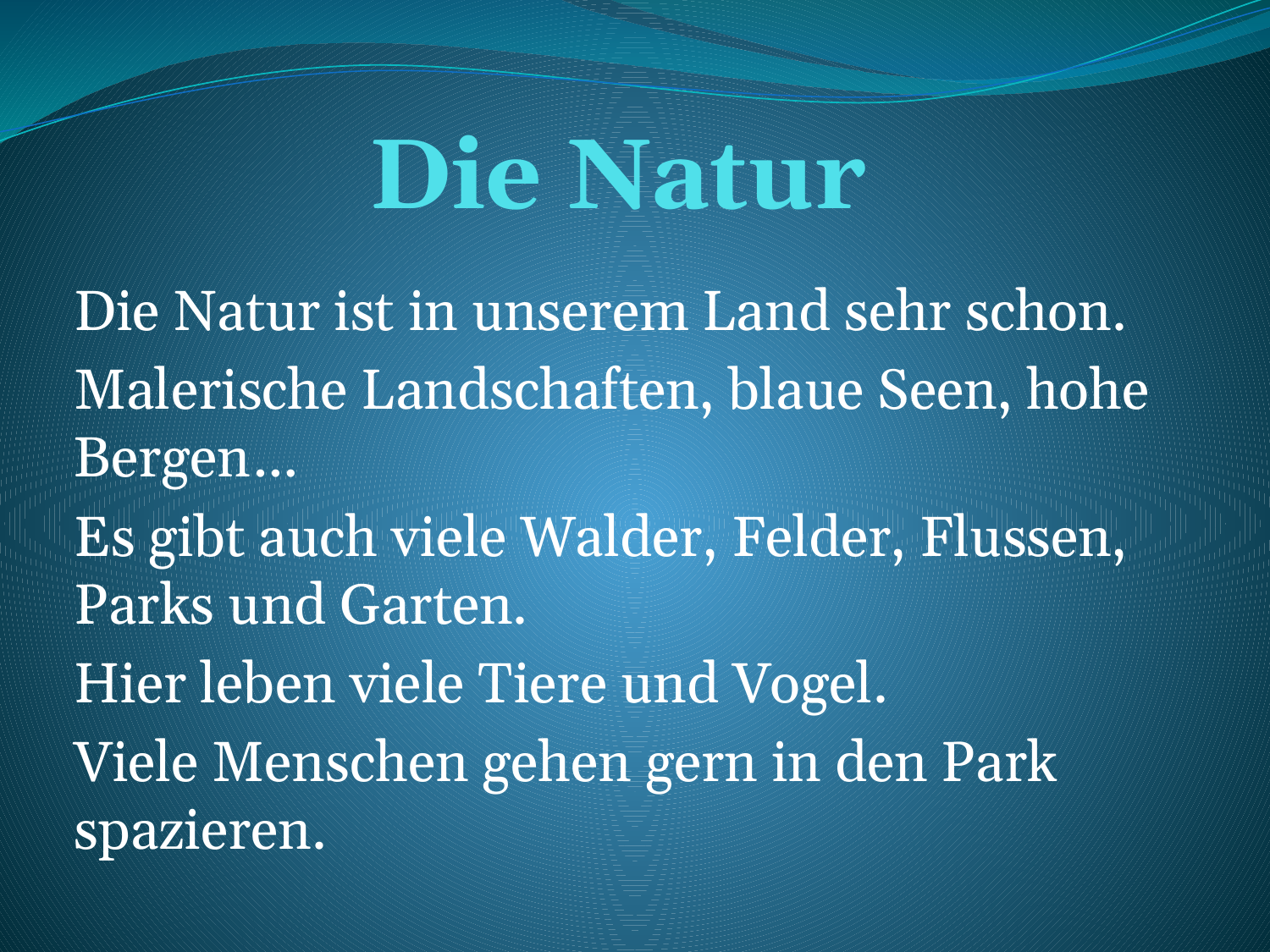

# Die Natur
Die Natur ist in unserem Land sehr schon.
Malerische Landschaften, blaue Seen, hohe Bergen…
Es gibt auch viele Walder, Felder, Flussen, Parks und Garten.
Hier leben viele Tiere und Vogel.
Viele Menschen gehen gern in den Park spazieren.